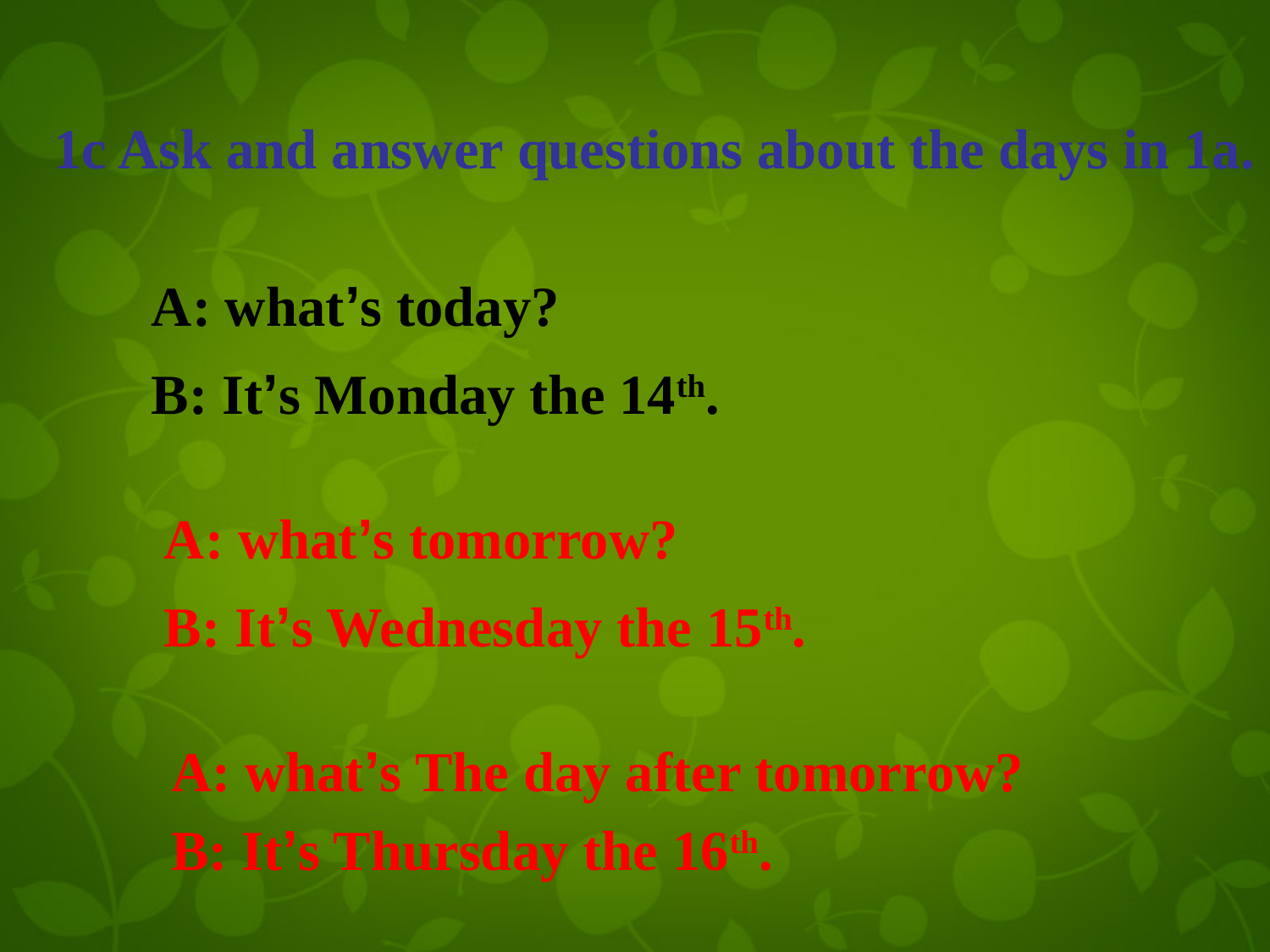

1c Ask and answer questions about the days in 1a.
A: what’s today?
B: It’s Monday the 14th.
A: what’s tomorrow?
B: It’s Wednesday the 15th.
A: what’s The day after tomorrow?
B: It’s Thursday the 16th.